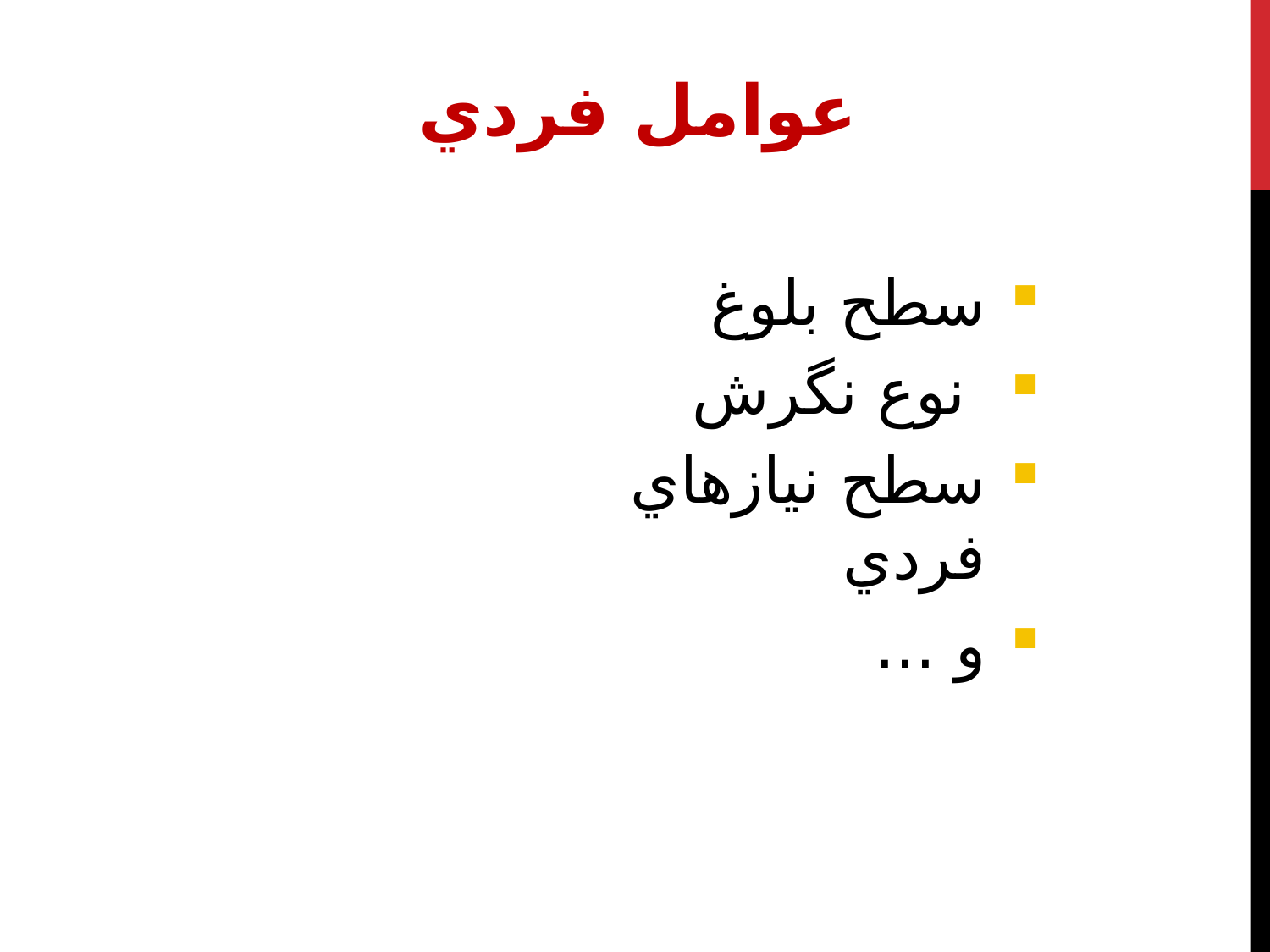

عوامل فردي
سطح بلوغ
 نوع نگرش
سطح نيازهاي فردي
و ...